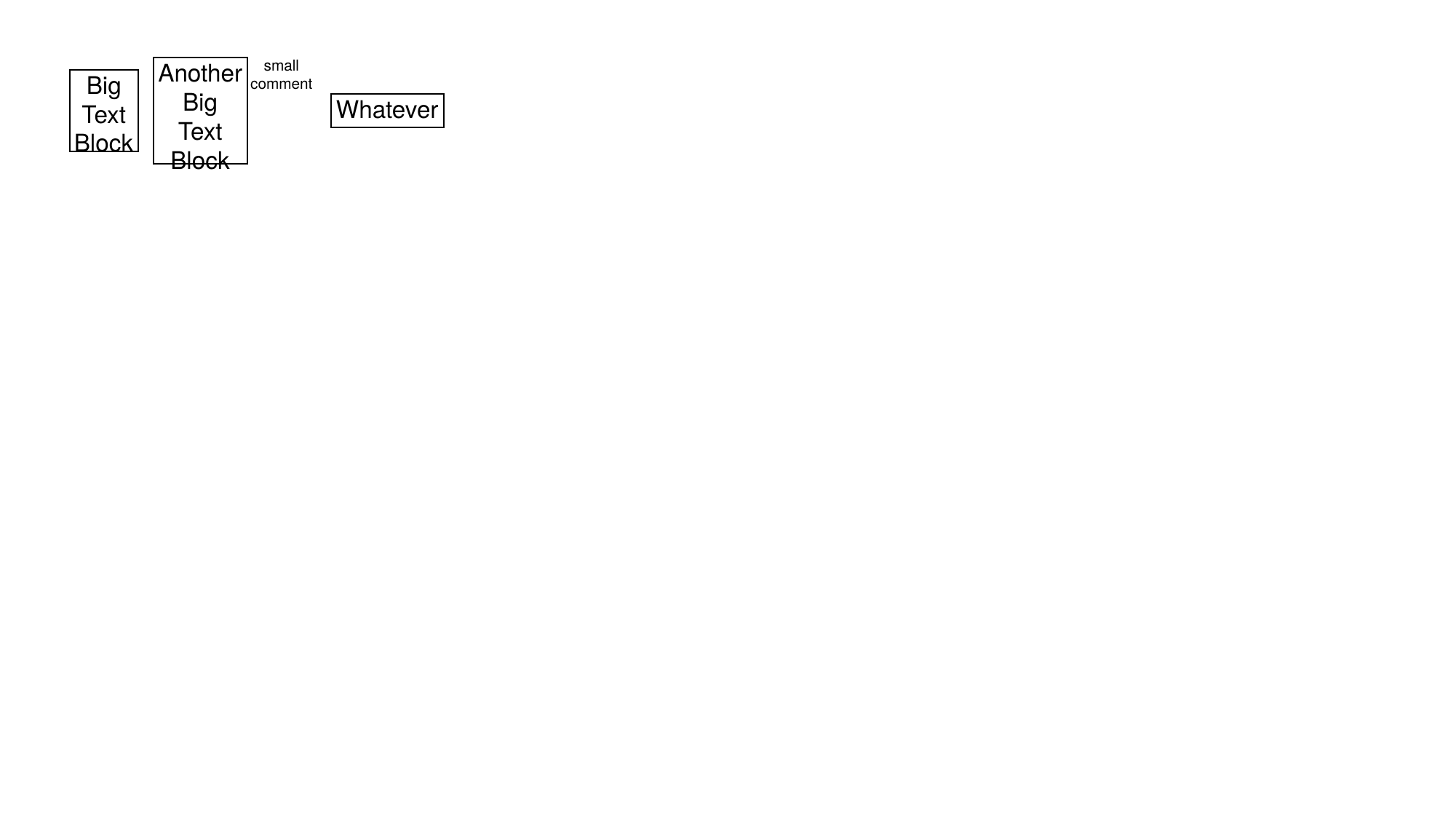

small
comment
Another
Big
Text
Block
Big
Text
Block
Whatever